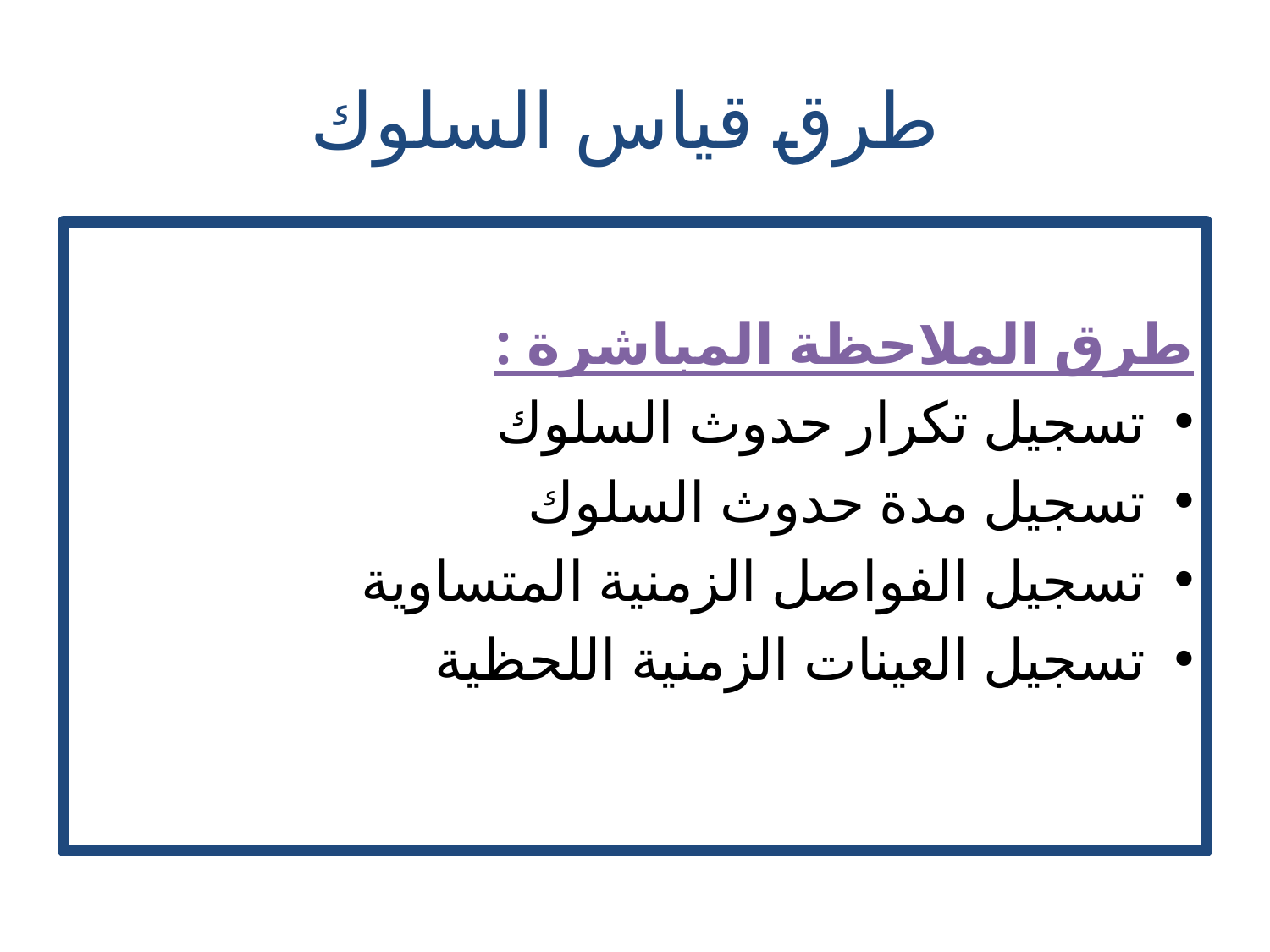

# طرق قياس السلوك

طرق الملاحظة المباشرة :
تسجيل تكرار حدوث السلوك
تسجيل مدة حدوث السلوك
تسجيل الفواصل الزمنية المتساوية
تسجيل العينات الزمنية اللحظية